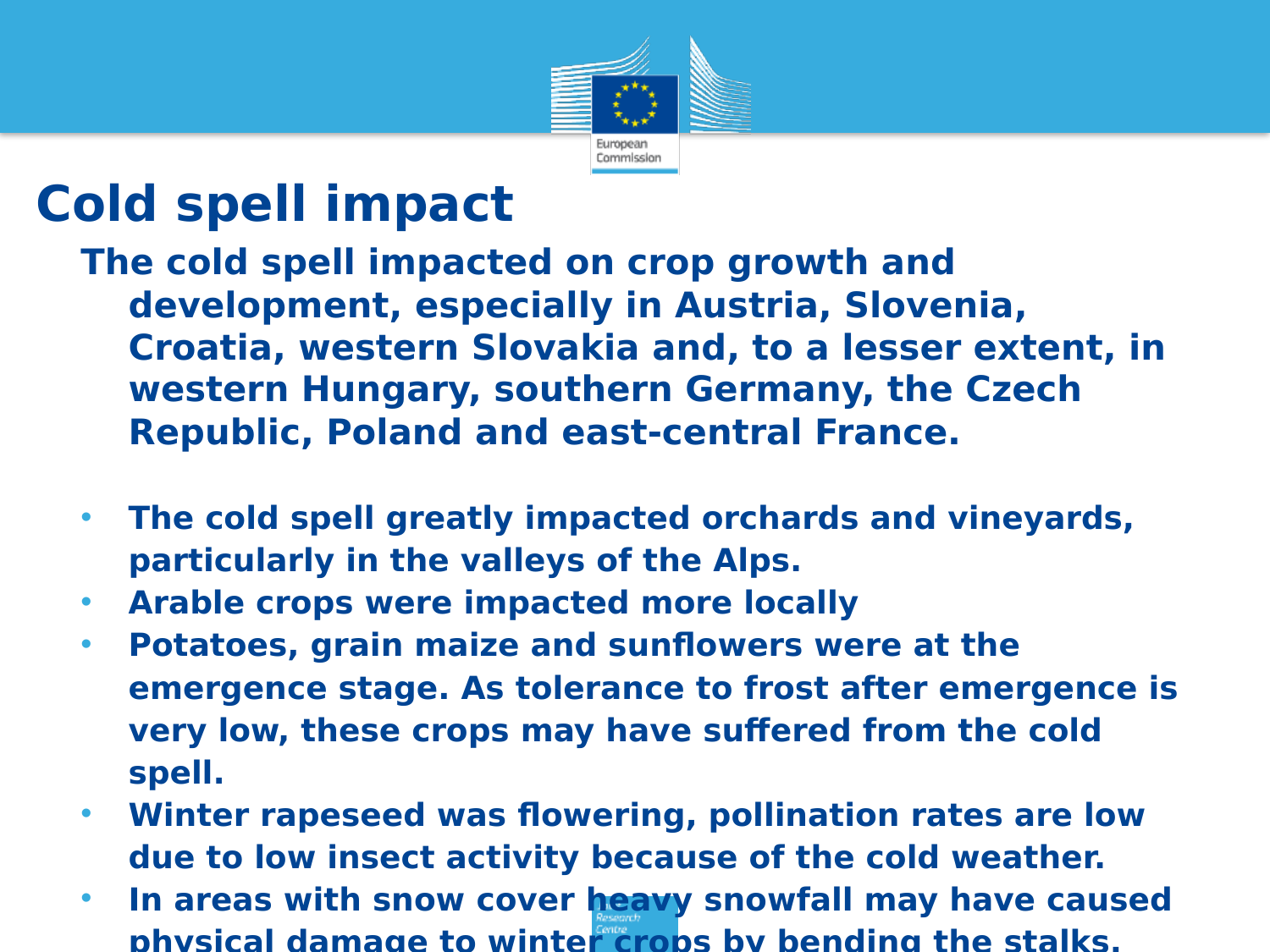

# Cold spell impact
The cold spell impacted on crop growth and development, especially in Austria, Slovenia, Croatia, western Slovakia and, to a lesser extent, in western Hungary, southern Germany, the Czech Republic, Poland and east-central France.

The cold spell greatly impacted orchards and vineyards, particularly in the valleys of the Alps.
Arable crops were impacted more locally
Potatoes, grain maize and sunflowers were at the emergence stage. As tolerance to frost after emergence is very low, these crops may have suffered from the cold spell.
Winter rapeseed was flowering, pollination rates are low due to low insect activity because of the cold weather.
In areas with snow cover heavy snowfall may have caused physical damage to winter crops by bending the stalks.